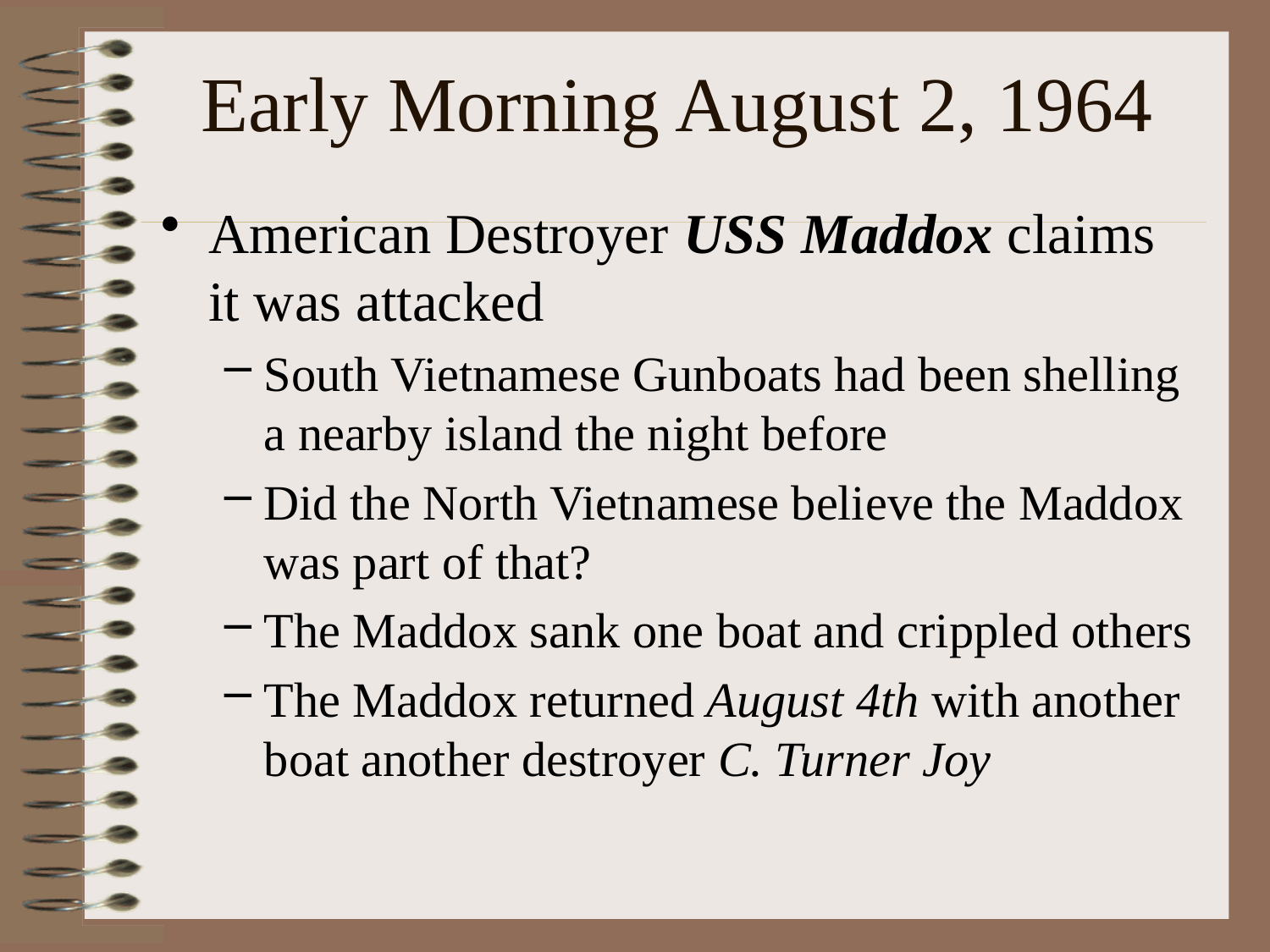

# Early Morning August 2, 1964
American Destroyer USS Maddox claims it was attacked
South Vietnamese Gunboats had been shelling a nearby island the night before
Did the North Vietnamese believe the Maddox was part of that?
The Maddox sank one boat and crippled others
The Maddox returned August 4th with another boat another destroyer C. Turner Joy